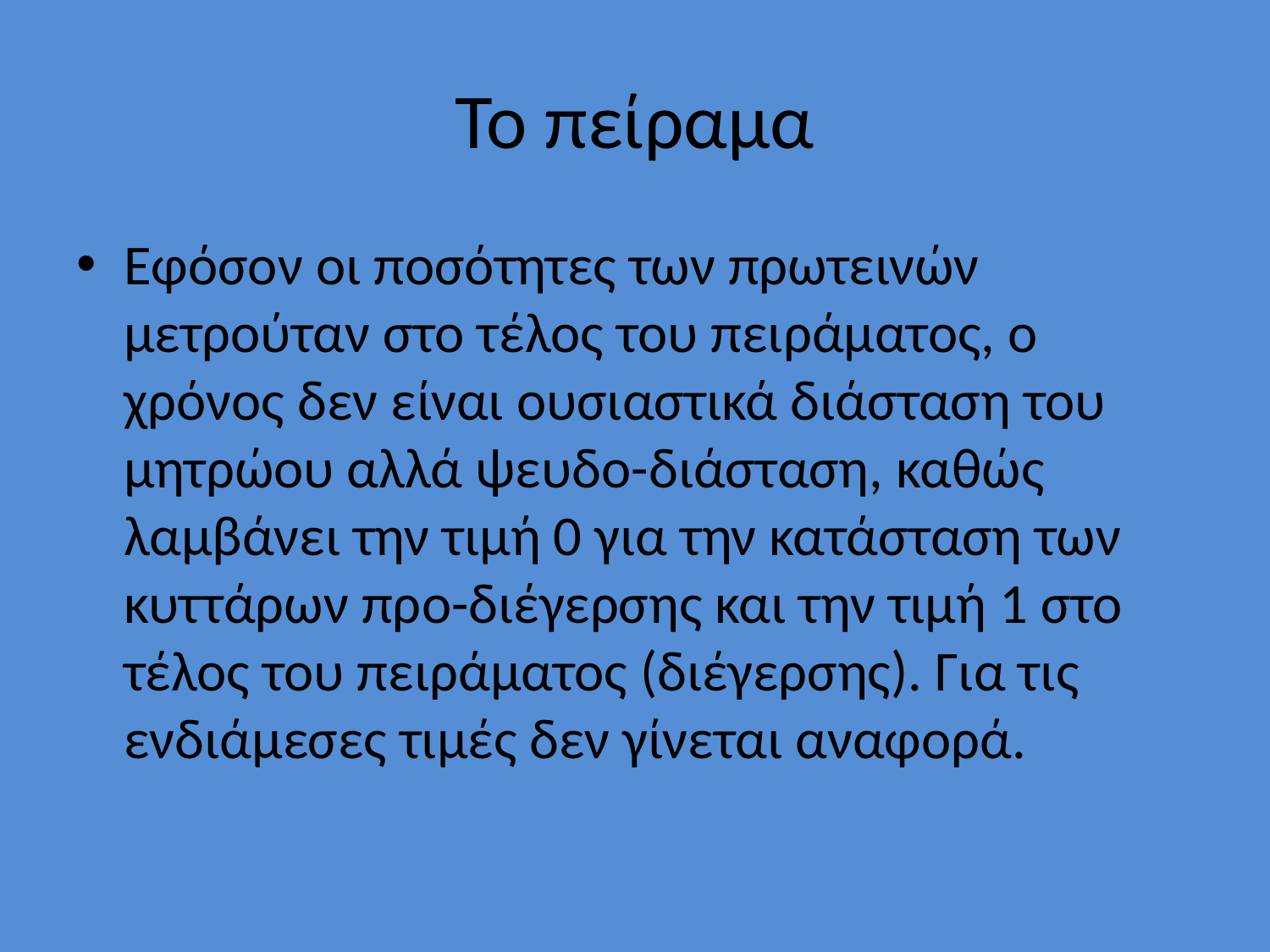

# Το πείραμα
Εφόσον οι ποσότητες των πρωτεινών μετρούταν στο τέλος του πειράματος, ο χρόνος δεν είναι ουσιαστικά διάσταση του μητρώου αλλά ψευδο-διάσταση, καθώς λαμβάνει την τιμή 0 για την κατάσταση των κυττάρων προ-διέγερσης και την τιμή 1 στο τέλος του πειράματος (διέγερσης). Για τις ενδιάμεσες τιμές δεν γίνεται αναφορά.